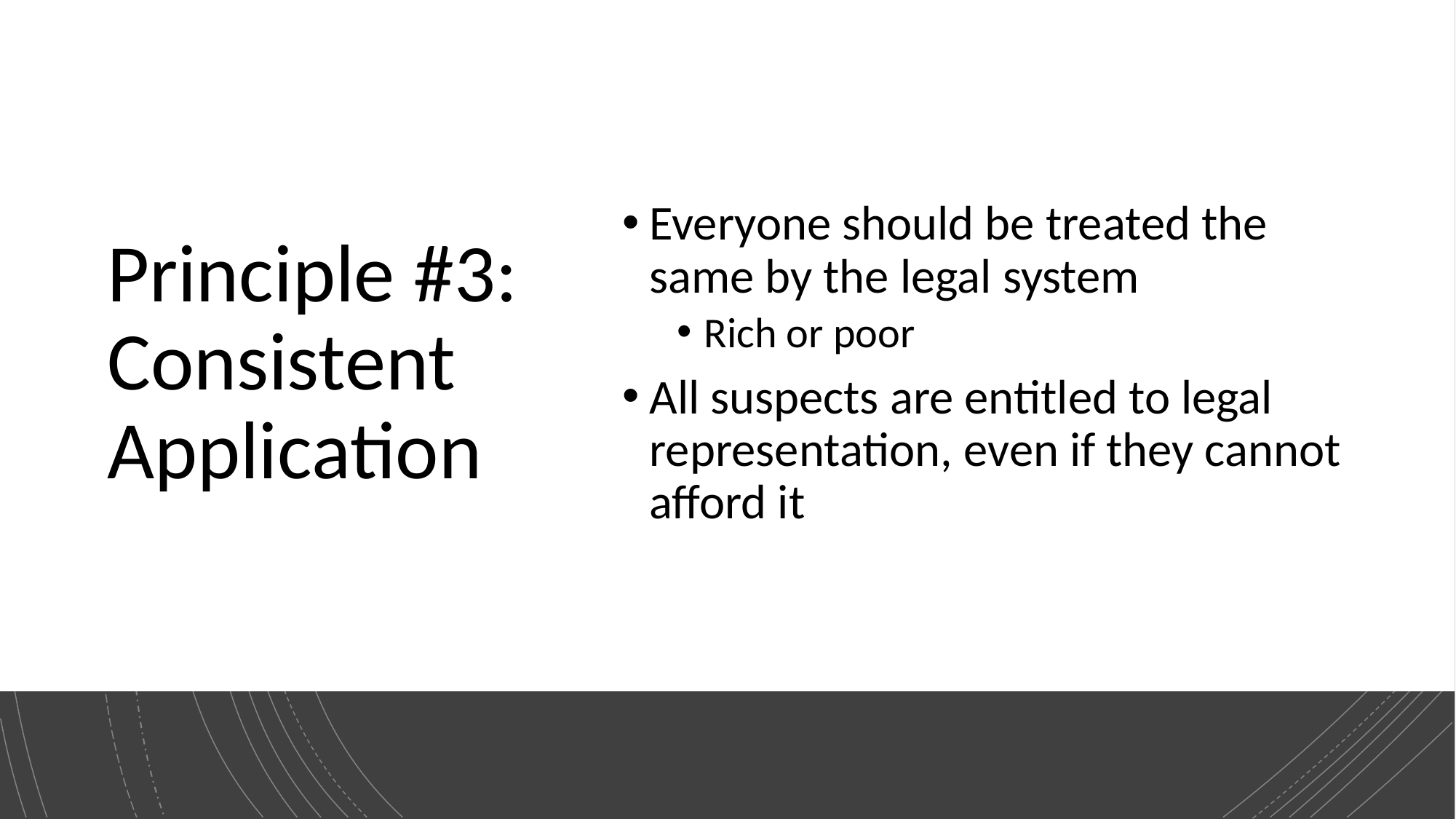

# Principle #3: Consistent Application
Everyone should be treated the same by the legal system
Rich or poor
All suspects are entitled to legal representation, even if they cannot afford it